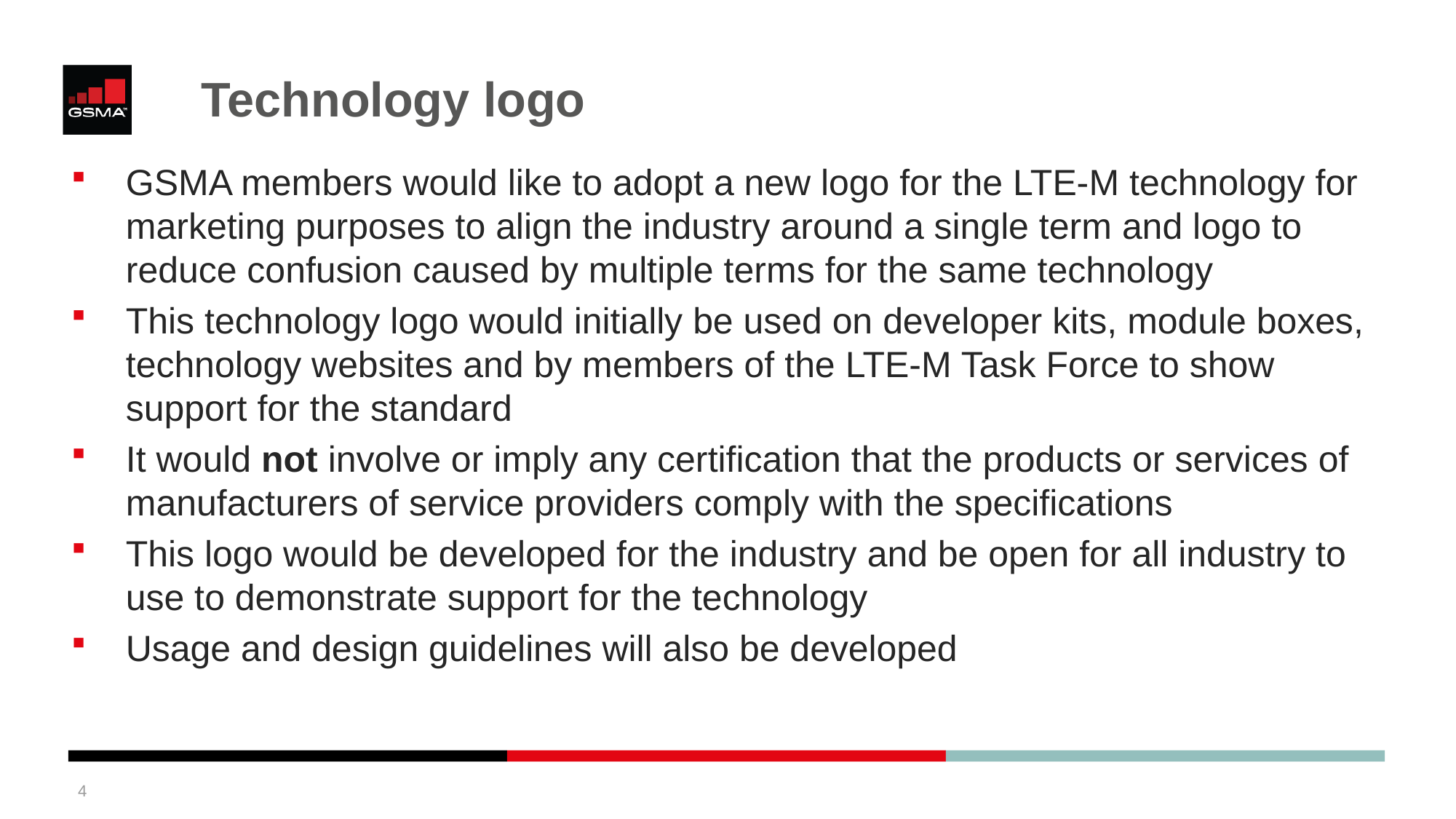

# Technology logo
GSMA members would like to adopt a new logo for the LTE-M technology for marketing purposes to align the industry around a single term and logo to reduce confusion caused by multiple terms for the same technology
This technology logo would initially be used on developer kits, module boxes, technology websites and by members of the LTE-M Task Force to show support for the standard
It would not involve or imply any certification that the products or services of manufacturers of service providers comply with the specifications
This logo would be developed for the industry and be open for all industry to use to demonstrate support for the technology
Usage and design guidelines will also be developed

4